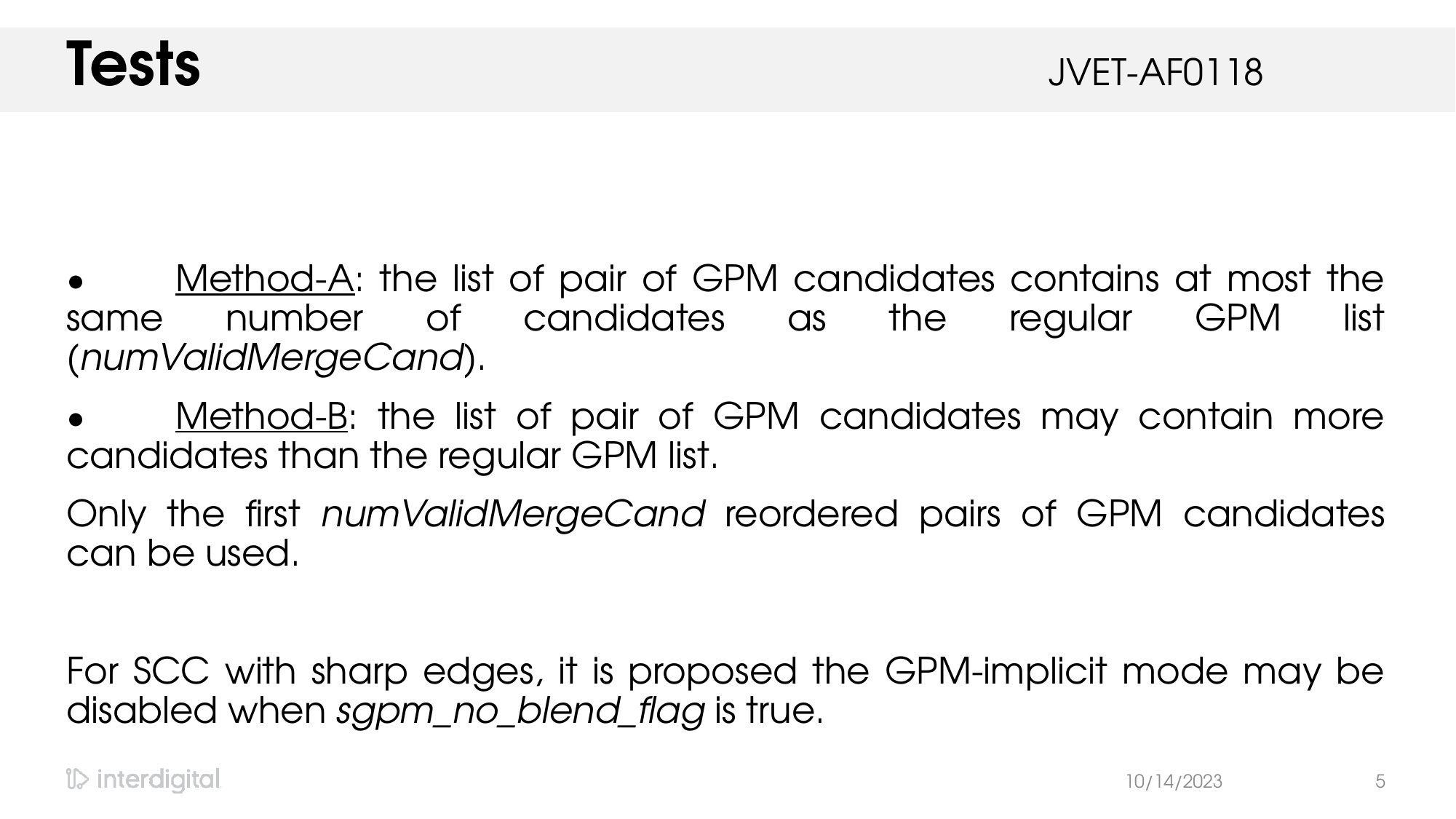

# Tests						 		JVET-AF0118

•	Method-A: the list of pair of GPM candidates contains at most the same number of candidates as the regular GPM list (numValidMergeCand).
•	Method-B: the list of pair of GPM candidates may contain more candidates than the regular GPM list.
Only the first numValidMergeCand reordered pairs of GPM candidates can be used.

For SCC with sharp edges, it is proposed the GPM-implicit mode may be disabled when sgpm_no_blend_flag is true.

10/14/2023
5